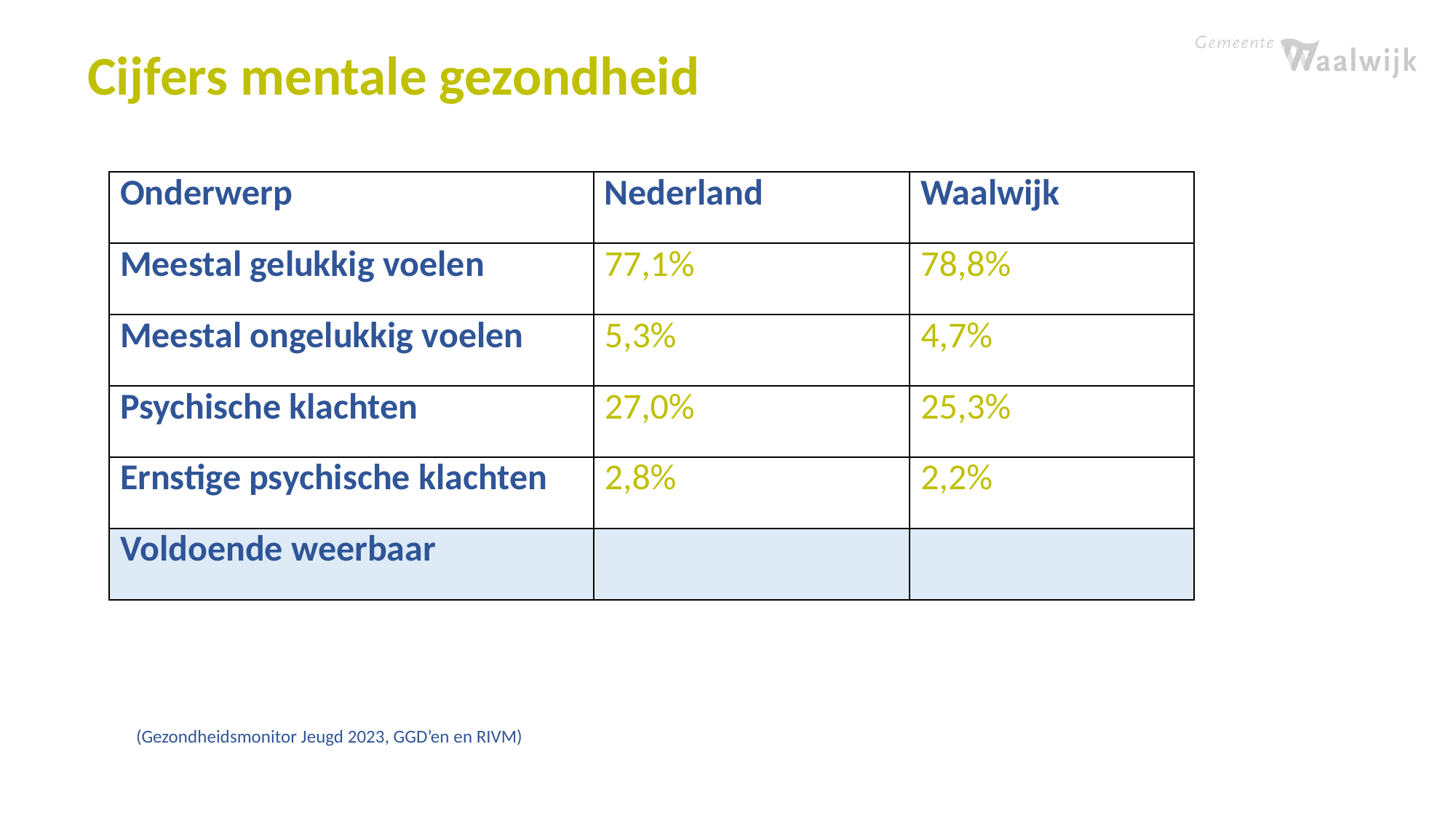

Cijfers mentale gezondheid

| Onderwerp | Nederland | Waalwijk |
| --- | --- | --- |
| Meestal gelukkig voelen | 77,1% | 78,8% |
| Meestal ongelukkig voelen | 5,3% | 4,7% |
| Psychische klachten | 27,0% | 25,3% |
| Ernstige psychische klachten | 2,8% | 2,2% |
| Voldoende weerbaar |  |  |
(Gezondheidsmonitor Jeugd 2023, GGD’en en RIVM)